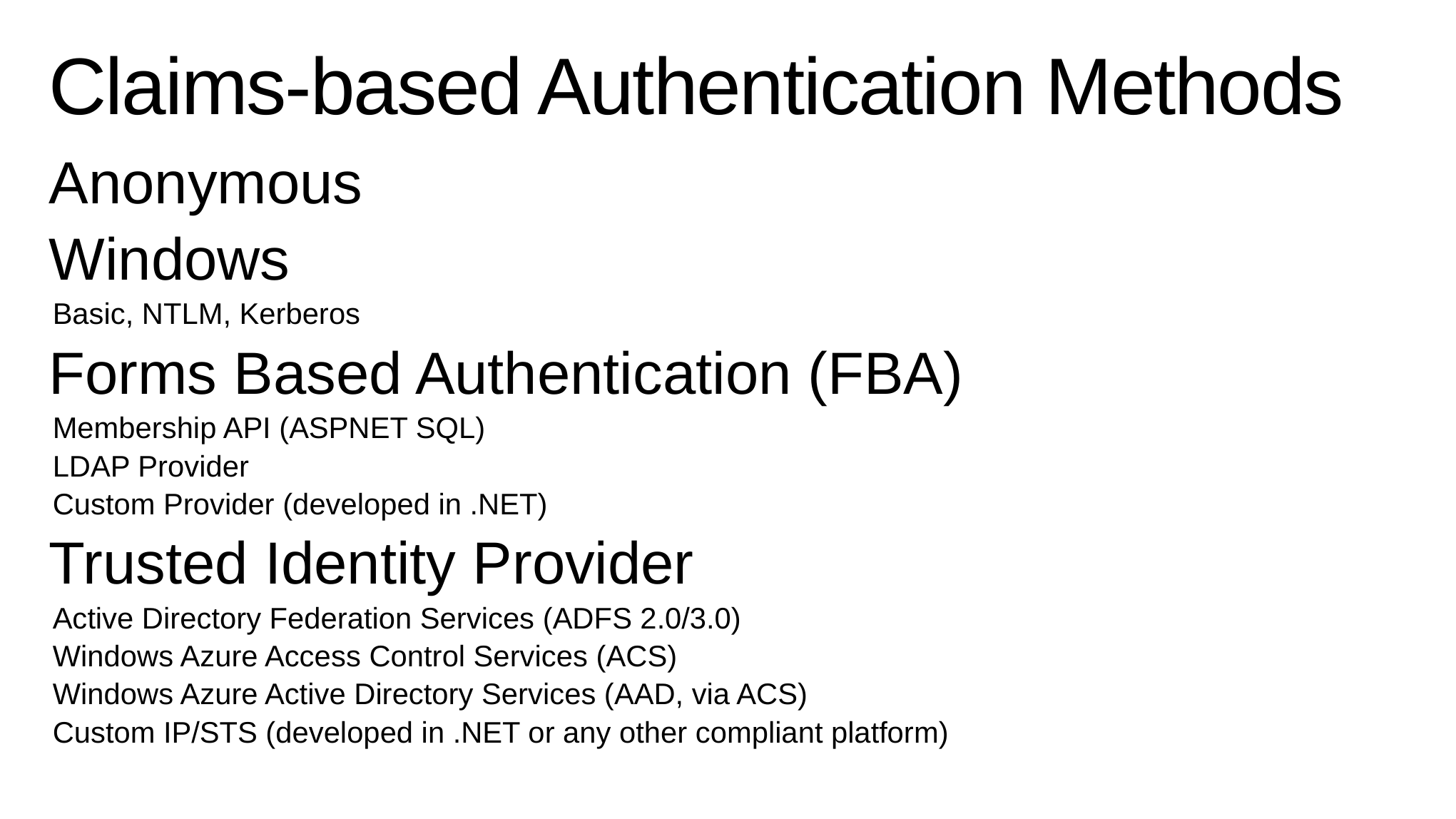

# Claims-based Authentication Methods
Anonymous
Windows
Basic, NTLM, Kerberos
Forms Based Authentication (FBA)
Membership API (ASPNET SQL)
LDAP Provider
Custom Provider (developed in .NET)
Trusted Identity Provider
Active Directory Federation Services (ADFS 2.0/3.0)
Windows Azure Access Control Services (ACS)
Windows Azure Active Directory Services (AAD, via ACS)
Custom IP/STS (developed in .NET or any other compliant platform)